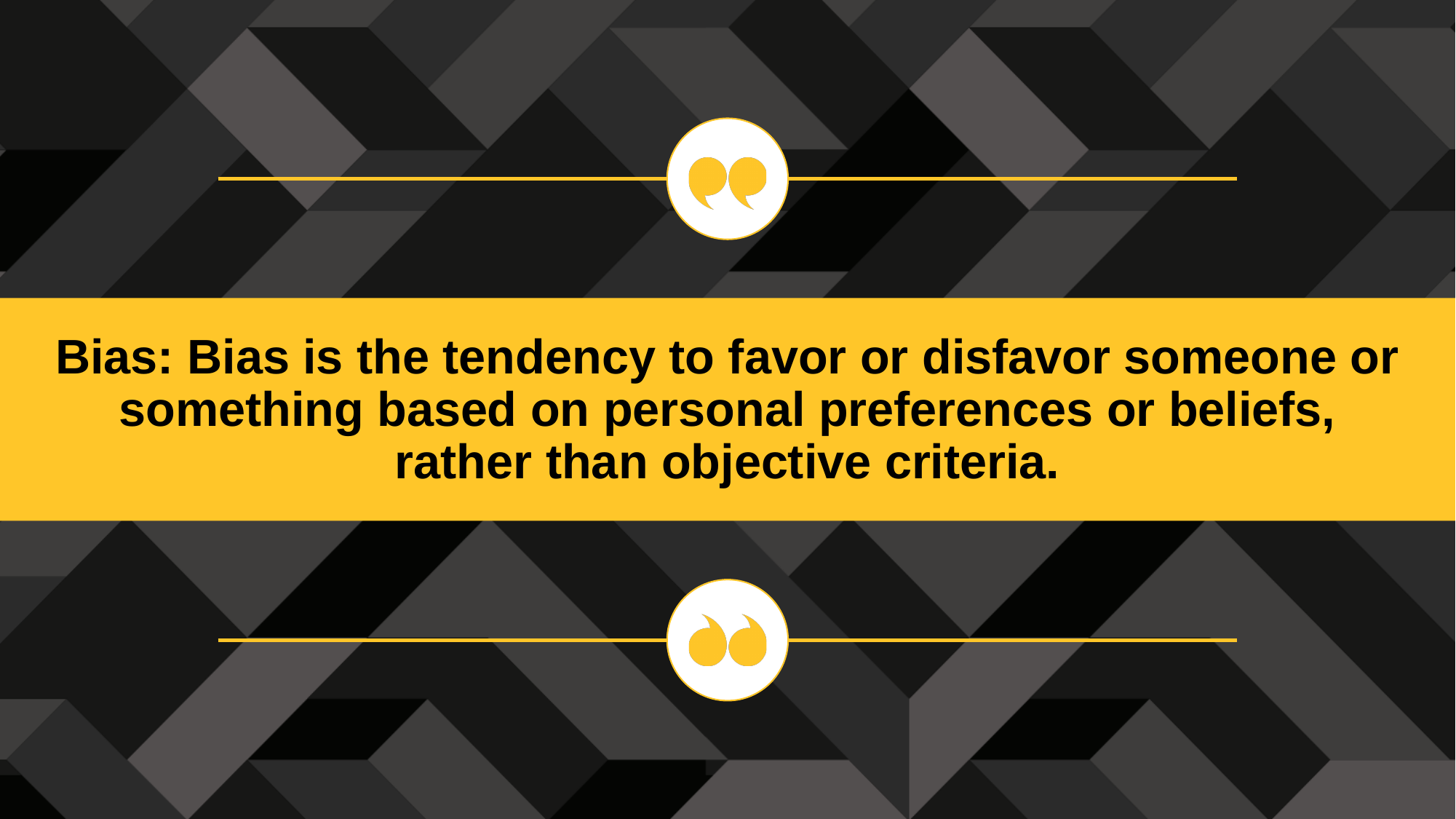

Bias: Bias is the tendency to favor or disfavor someone or something based on personal preferences or beliefs, rather than objective criteria.